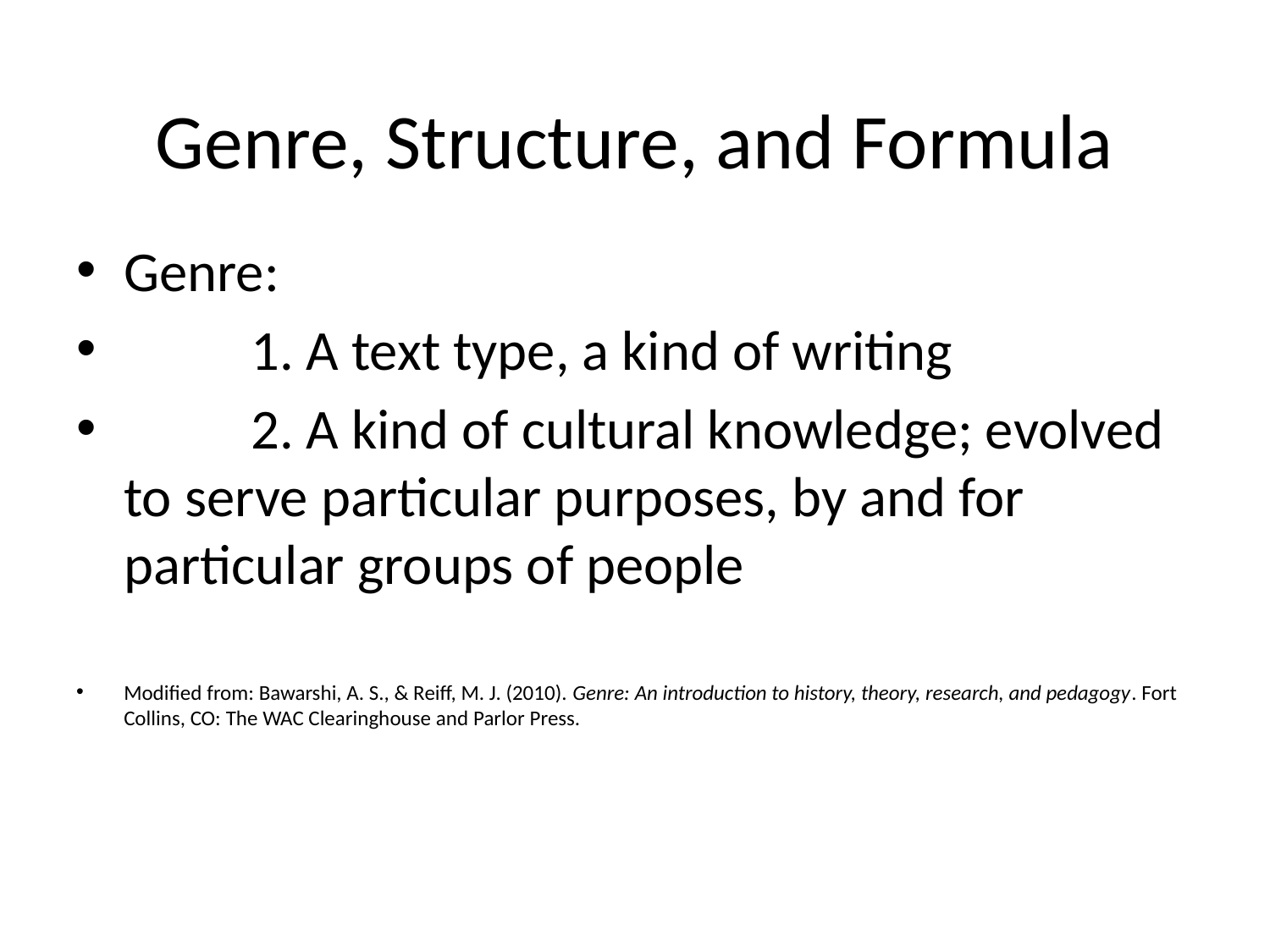

# Genre, Structure, and Formula
Genre:
	1. A text type, a kind of writing
	2. A kind of cultural knowledge; evolved to serve particular purposes, by and for particular groups of people

Modified from: Bawarshi, A. S., & Reiff, M. J. (2010). Genre: An introduction to history, theory, research, and pedagogy. Fort Collins, CO: The WAC Clearinghouse and Parlor Press.